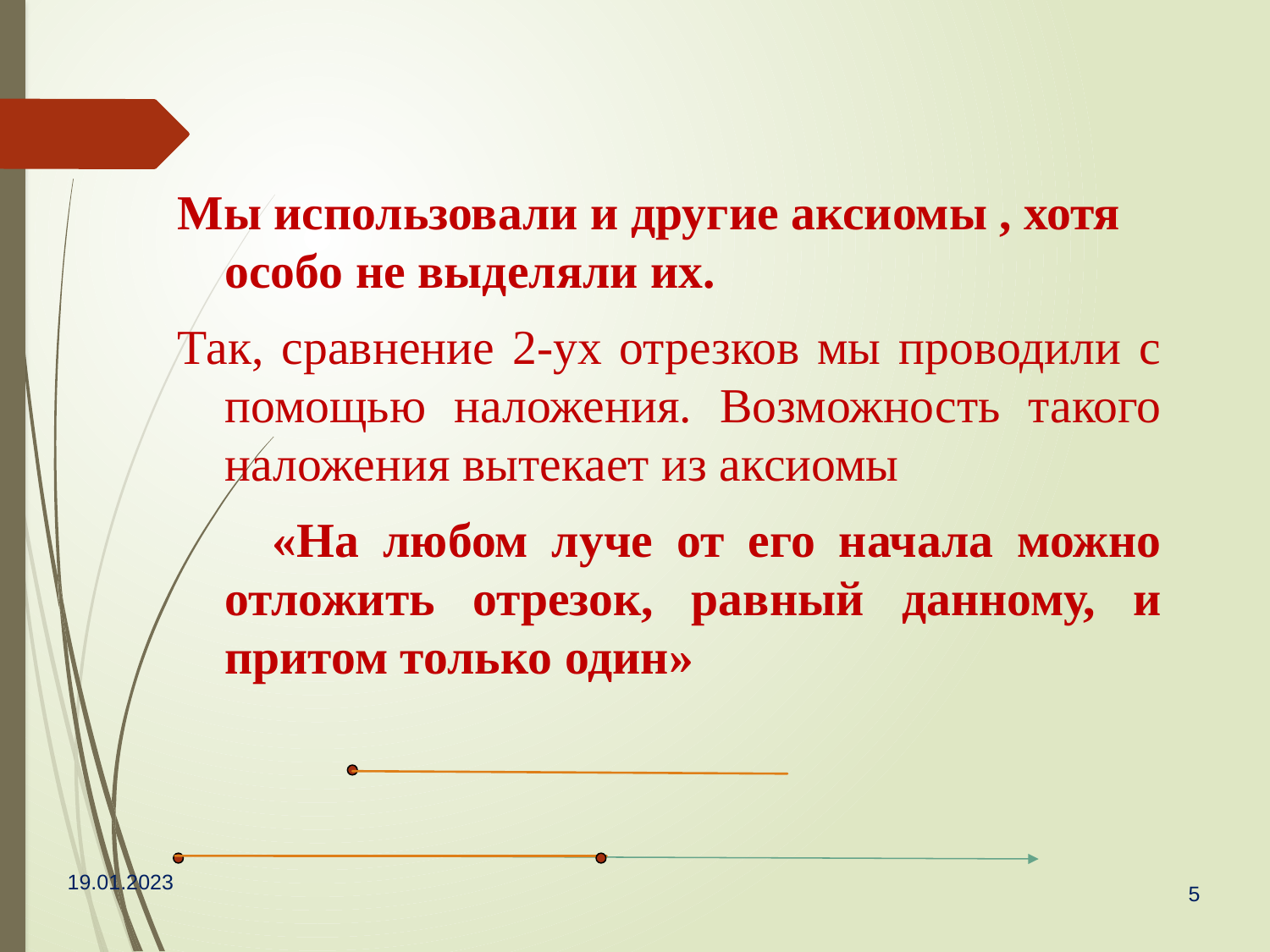

Мы использовали и другие аксиомы , хотя особо не выделяли их.
Так, сравнение 2-ух отрезков мы проводили с помощью наложения. Возможность такого наложения вытекает из аксиомы
    «На любом луче от его начала можно отложить отрезок, равный данному, и притом только один»

19.01.2023

5